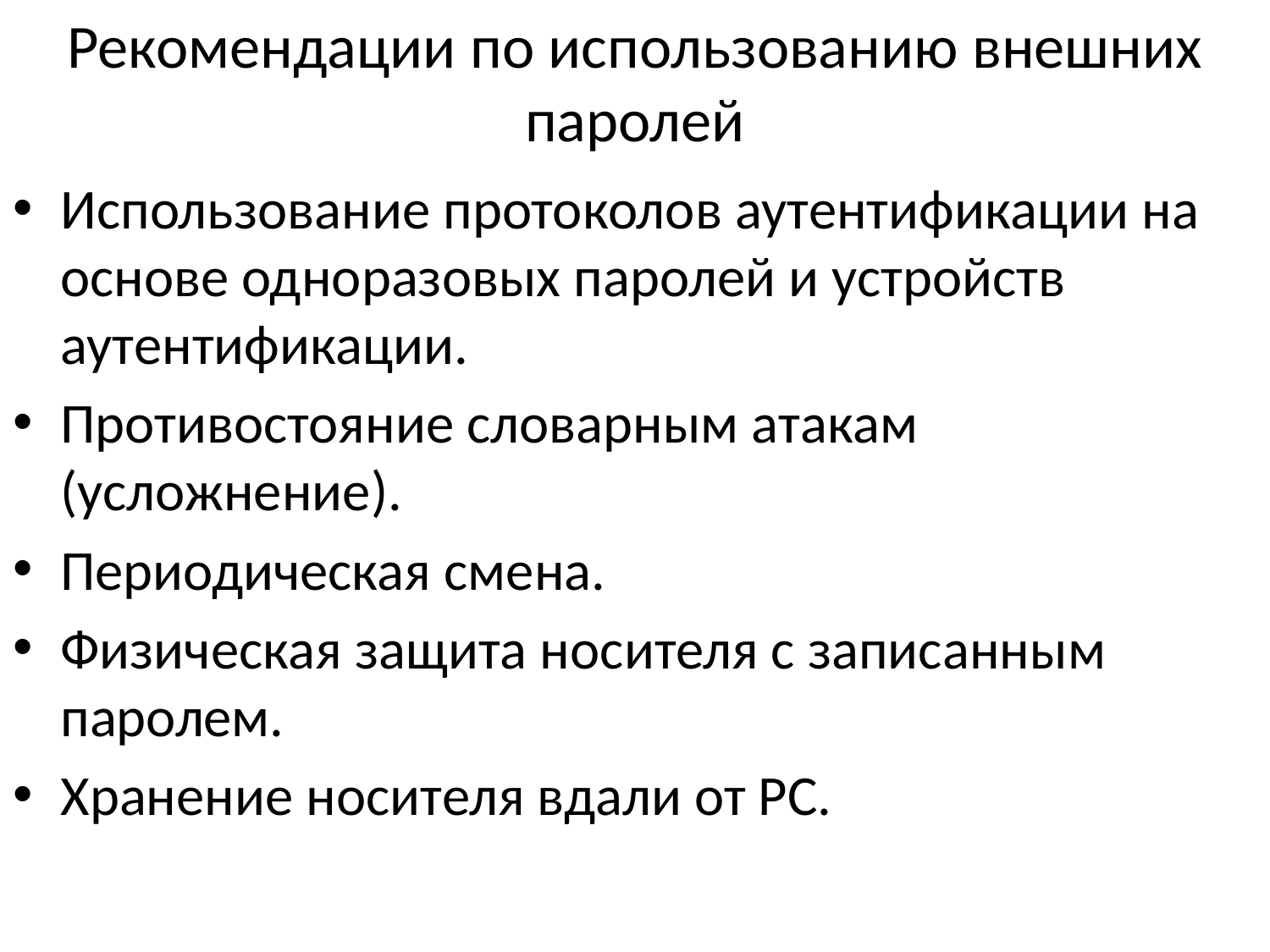

# Рекомендации по использованию внешних паролей
Использование протоколов аутентификации на основе одноразовых паролей и устройств аутентификации.
Противостояние словарным атакам (усложнение).
Периодическая смена.
Физическая защита носителя с записанным паролем.
Хранение носителя вдали от РС.